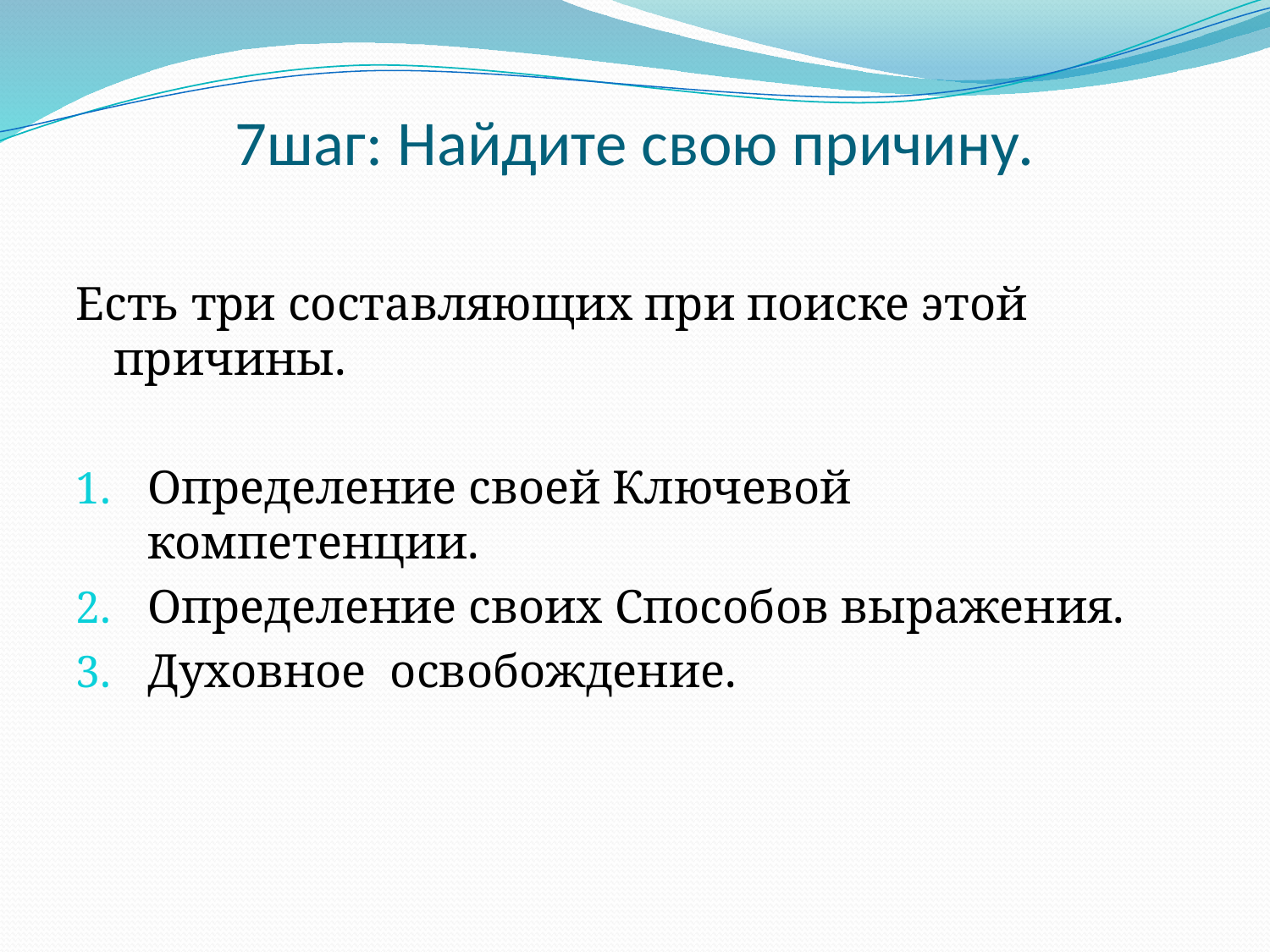

# 7шаг: Найдите свою причину.
Есть три составляющих при поиске этой причины.

Определение своей Ключевой компетенции.
Определение своих Способов выражения.
Духовное  освобождение.